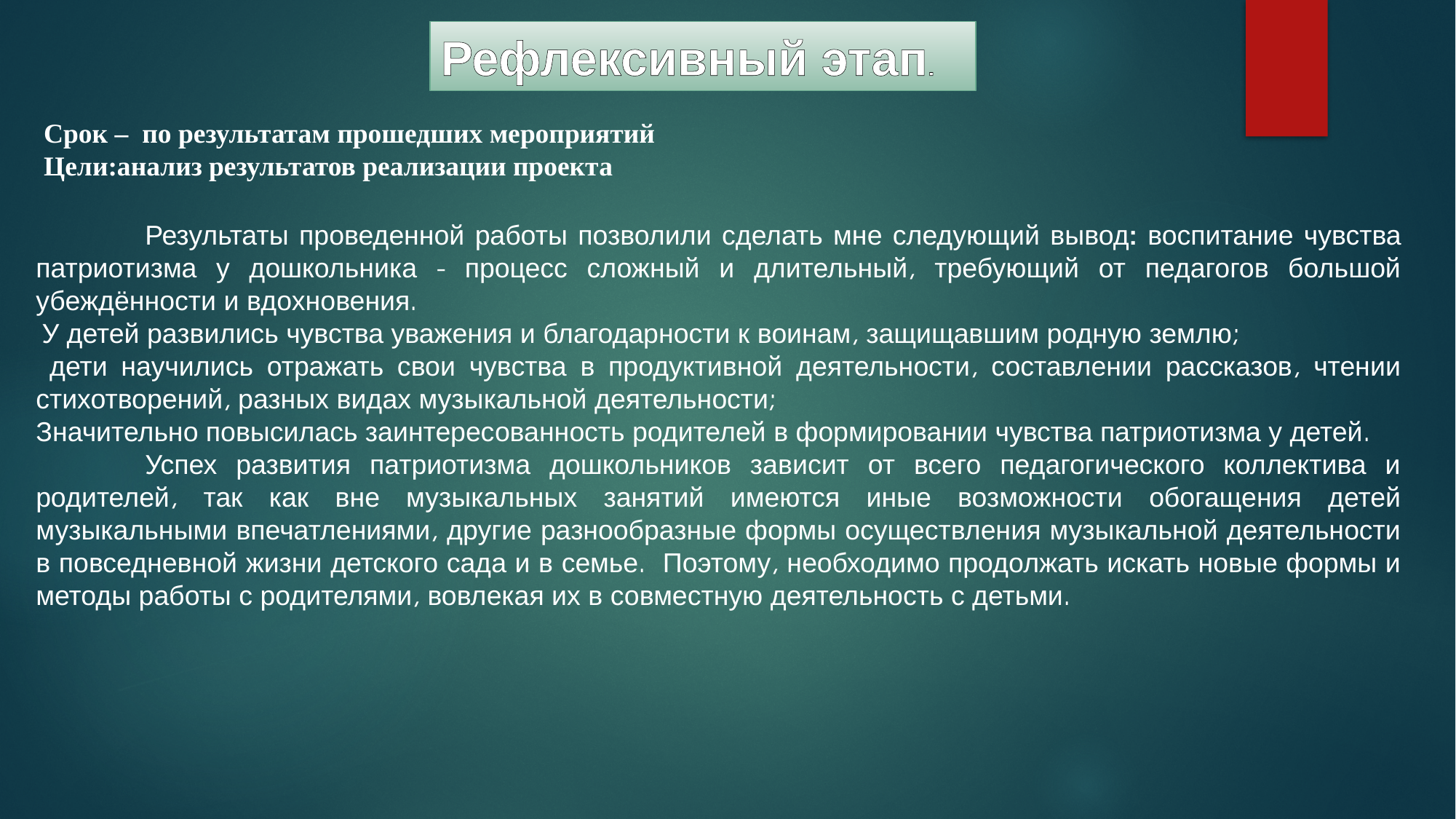

Рефлексивный этап.
Срок –  по результатам прошедших мероприятий
Цели:анализ результатов реализации проекта
		Результаты проведенной работы позволили сделать мне следующий вывод: воспитание чувства патриотизма у дошкольника - процесс сложный и длительный, требующий от педагогов большой убеждённости и вдохновения.
 У детей развились чувства уважения и благодарности к воинам, защищавшим родную землю;
 дети научились отражать свои чувства в продуктивной деятельности, составлении рассказов, чтении стихотворений, разных видах музыкальной деятельности;
Значительно повысилась заинтересованность родителей в формировании чувства патриотизма у детей.
		Успех развития патриотизма дошкольников зависит от всего педагогического коллектива и родителей, так как вне музыкальных занятий имеются иные возможности обогащения детей музыкальными впечатлениями, другие разнообразные формы осуществления музыкальной деятельности в повседневной жизни детского сада и в семье.  Поэтому, необходимо продолжать искать новые формы и методы работы с родителями, вовлекая их в совместную деятельность с детьми.